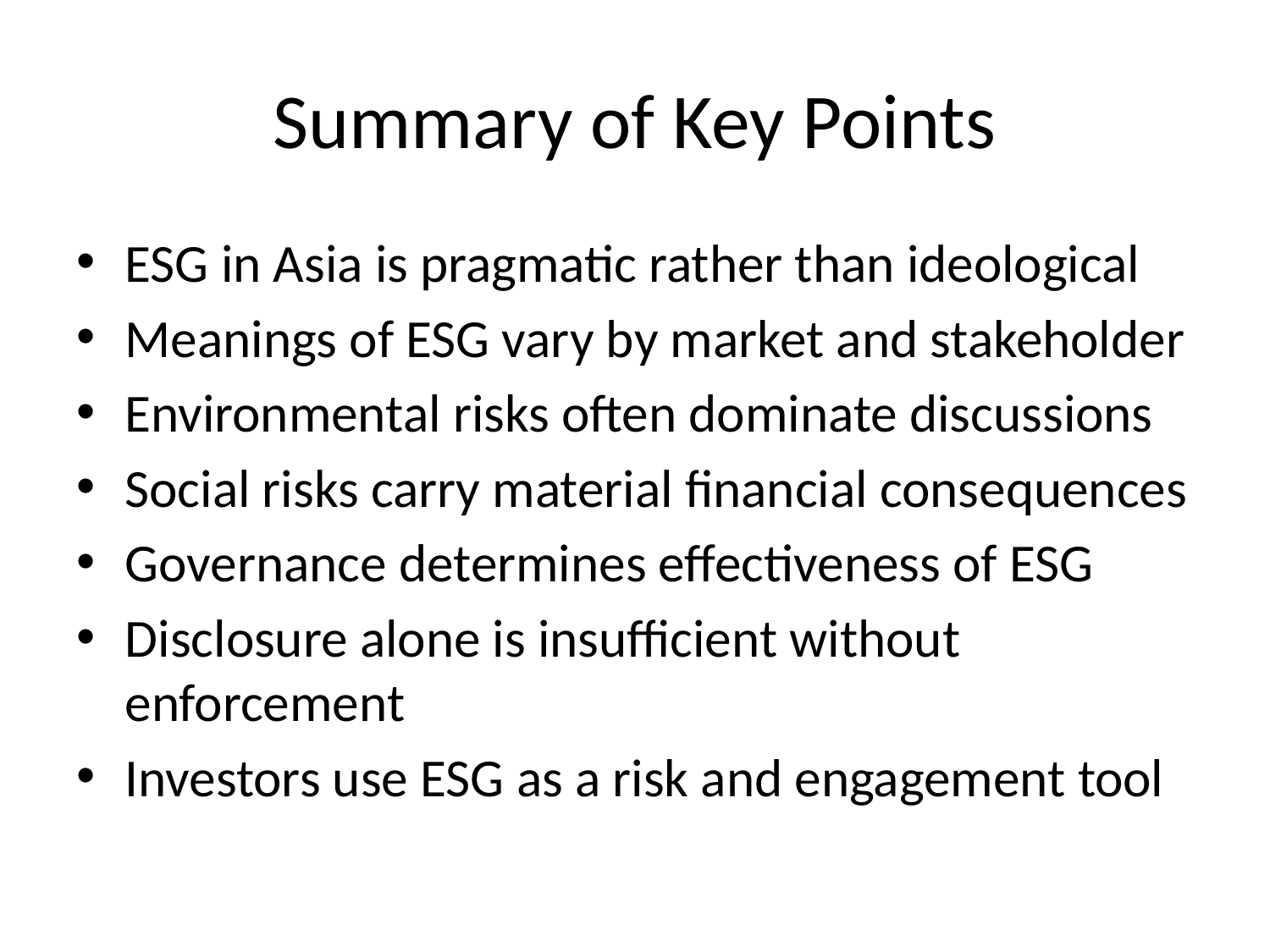

# Summary of Key Points
ESG in Asia is pragmatic rather than ideological
Meanings of ESG vary by market and stakeholder
Environmental risks often dominate discussions
Social risks carry material financial consequences
Governance determines effectiveness of ESG
Disclosure alone is insufficient without enforcement
Investors use ESG as a risk and engagement tool